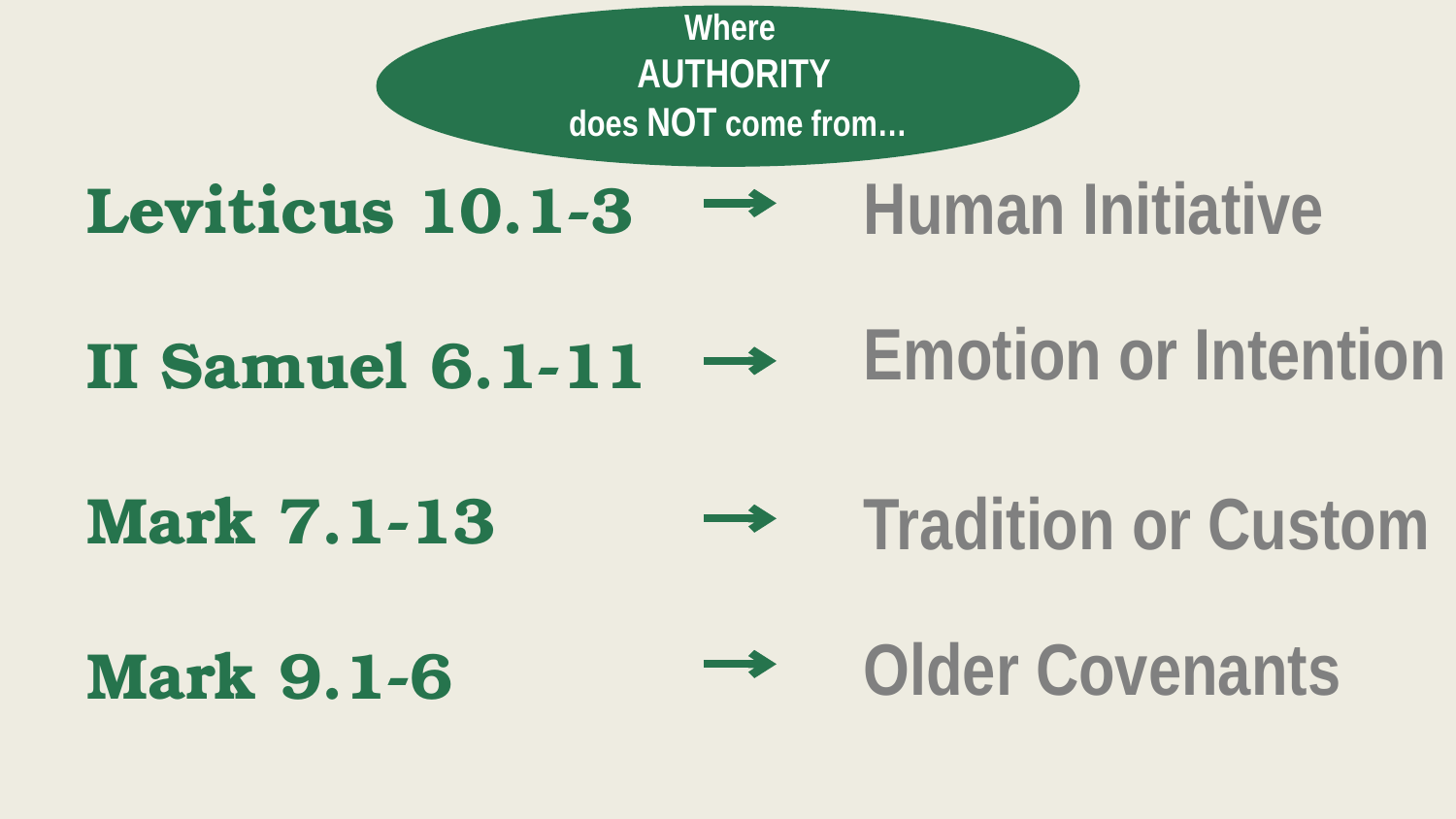

Where
AUTHORITY
 does NOT come from…

Human Initiative
Leviticus 10.1-3

II Samuel 6.1-11

Mark 7.1-13

Mark 9.1-6
Emotion or Intention
Tradition or Custom
Older Covenants